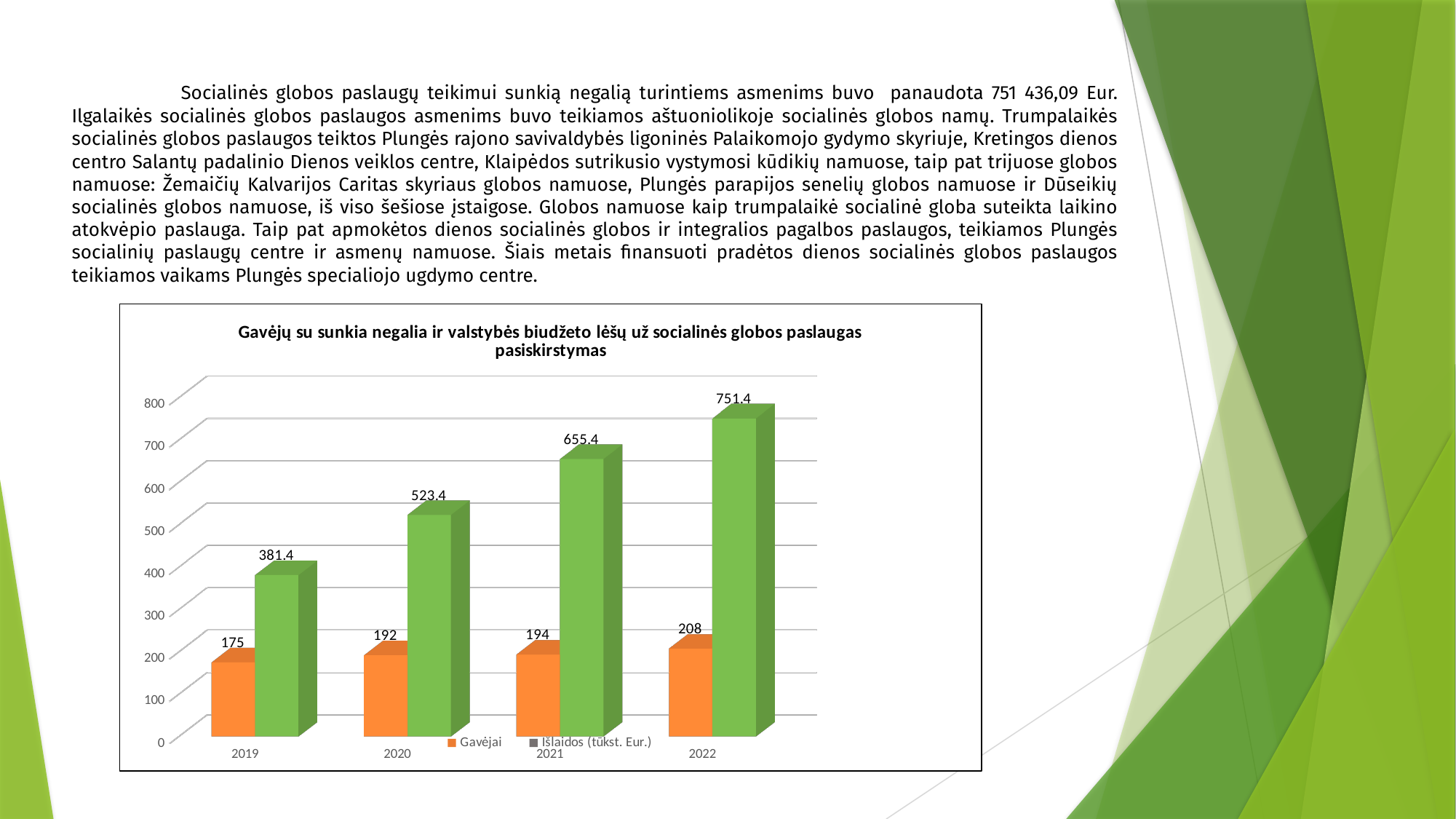

# Socialinės globos paslaugų teikimui sunkią negalią turintiems asmenims buvo  panaudota 751 436,09 Eur. Ilgalaikės socialinės globos paslaugos asmenims buvo teikiamos aštuoniolikoje socialinės globos namų. Trumpalaikės socialinės globos paslaugos teiktos Plungės rajono savivaldybės ligoninės Palaikomojo gydymo skyriuje, Kretingos dienos centro Salantų padalinio Dienos veiklos centre, Klaipėdos sutrikusio vystymosi kūdikių namuose, taip pat trijuose globos namuose: Žemaičių Kalvarijos Caritas skyriaus globos namuose, Plungės parapijos senelių globos namuose ir Dūseikių socialinės globos namuose, iš viso šešiose įstaigose. Globos namuose kaip trumpalaikė socialinė globa suteikta laikino atokvėpio paslauga. Taip pat apmokėtos dienos socialinės globos ir integralios pagalbos paslaugos, teikiamos Plungės socialinių paslaugų centre ir asmenų namuose. Šiais metais finansuoti pradėtos dienos socialinės globos paslaugos teikiamos vaikams Plungės specialiojo ugdymo centre.

[unsupported chart]